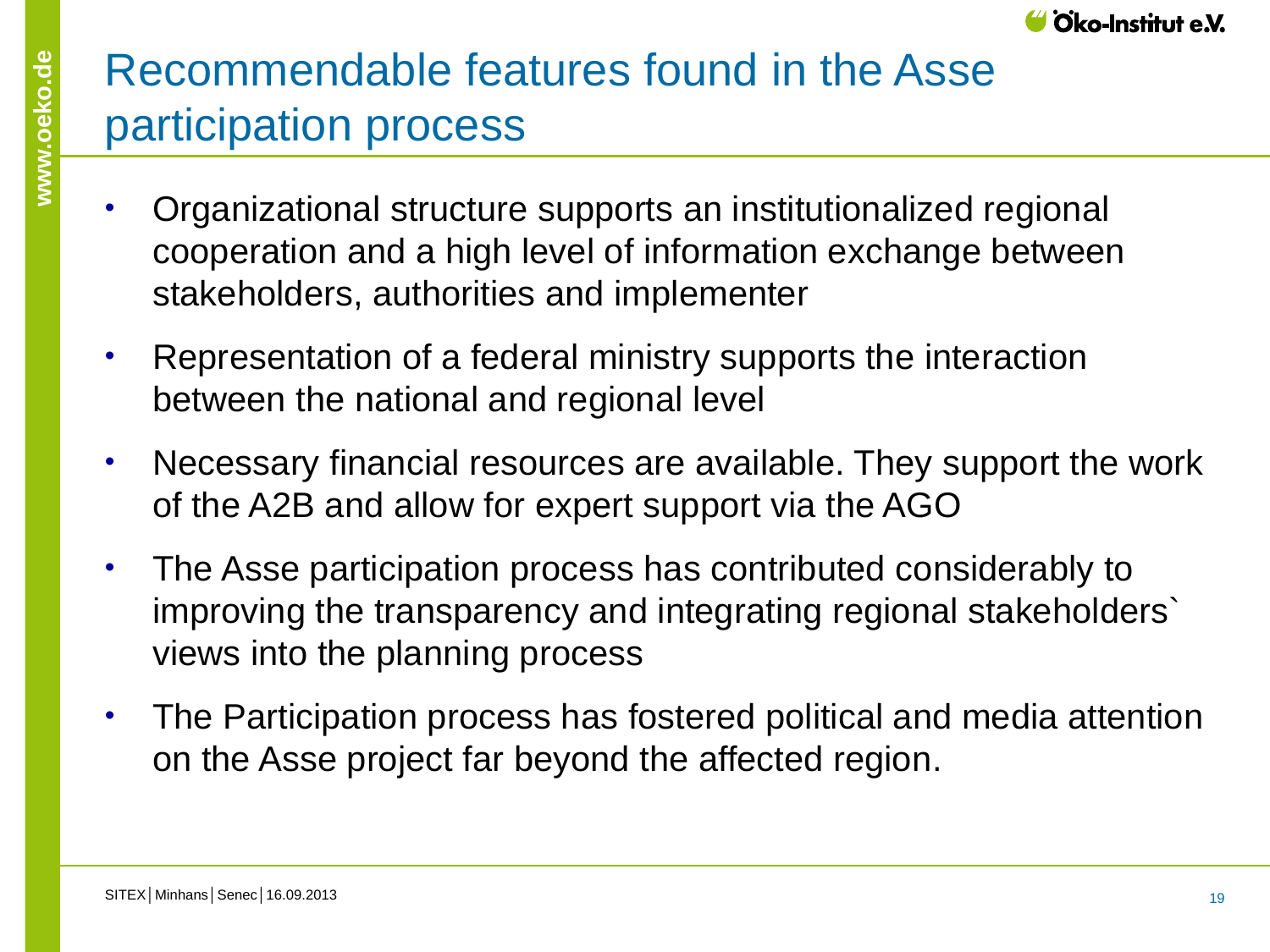

# Recommendable features found in the Asse participation process
Organizational structure supports an institutionalized regional cooperation and a high level of information exchange between stakeholders, authorities and implementer
Representation of a federal ministry supports the interaction between the national and regional level
Necessary financial resources are available. They support the work of the A2B and allow for expert support via the AGO
The Asse participation process has contributed considerably to improving the transparency and integrating regional stakeholders` views into the planning process
The Participation process has fostered political and media attention on the Asse project far beyond the affected region.
SITEX│Minhans│Senec│16.09.2013